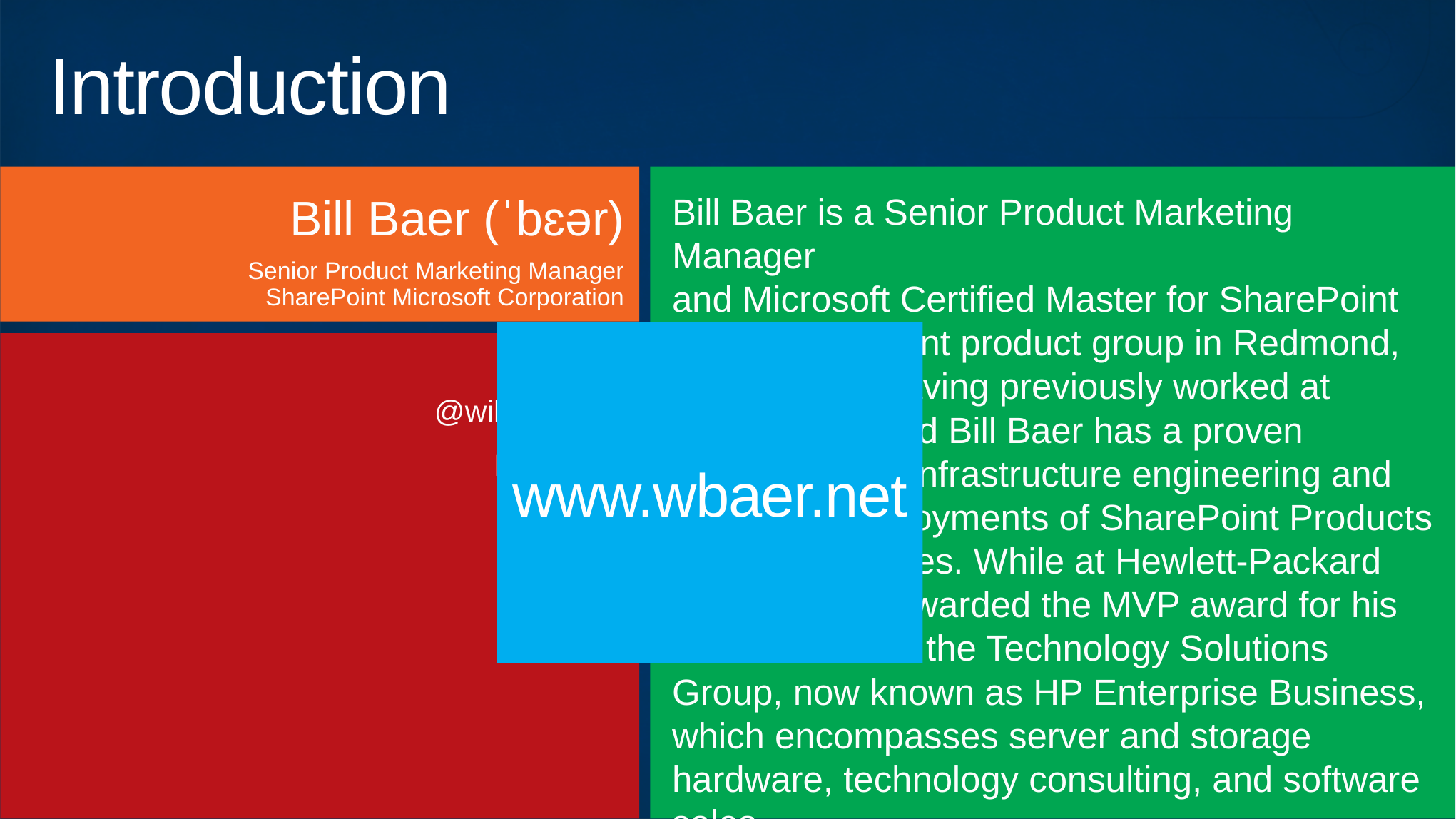

# Introduction
Bill Baer (ˈbɛər)
Senior Product Marketing Manager
SharePoint Microsoft Corporation
Bill Baer is a Senior Product Marketing Manager
and Microsoft Certified Master for SharePoint
in the SharePoint product group in Redmond, Washington; having previously worked at
Hewlett-Packard Bill Baer has a proven background in infrastructure engineering and enterprise deployments of SharePoint Products and Technologies. While at Hewlett-Packard
Bill Baer was awarded the MVP award for his contributions in the Technology Solutions Group, now known as HP Enterprise Business, which encompasses server and storage hardware, technology consulting, and software sales.
www.wbaer.net
Twitter
@williambaer
LinkedIn
/billbaer
TechNet
/b/wbaer